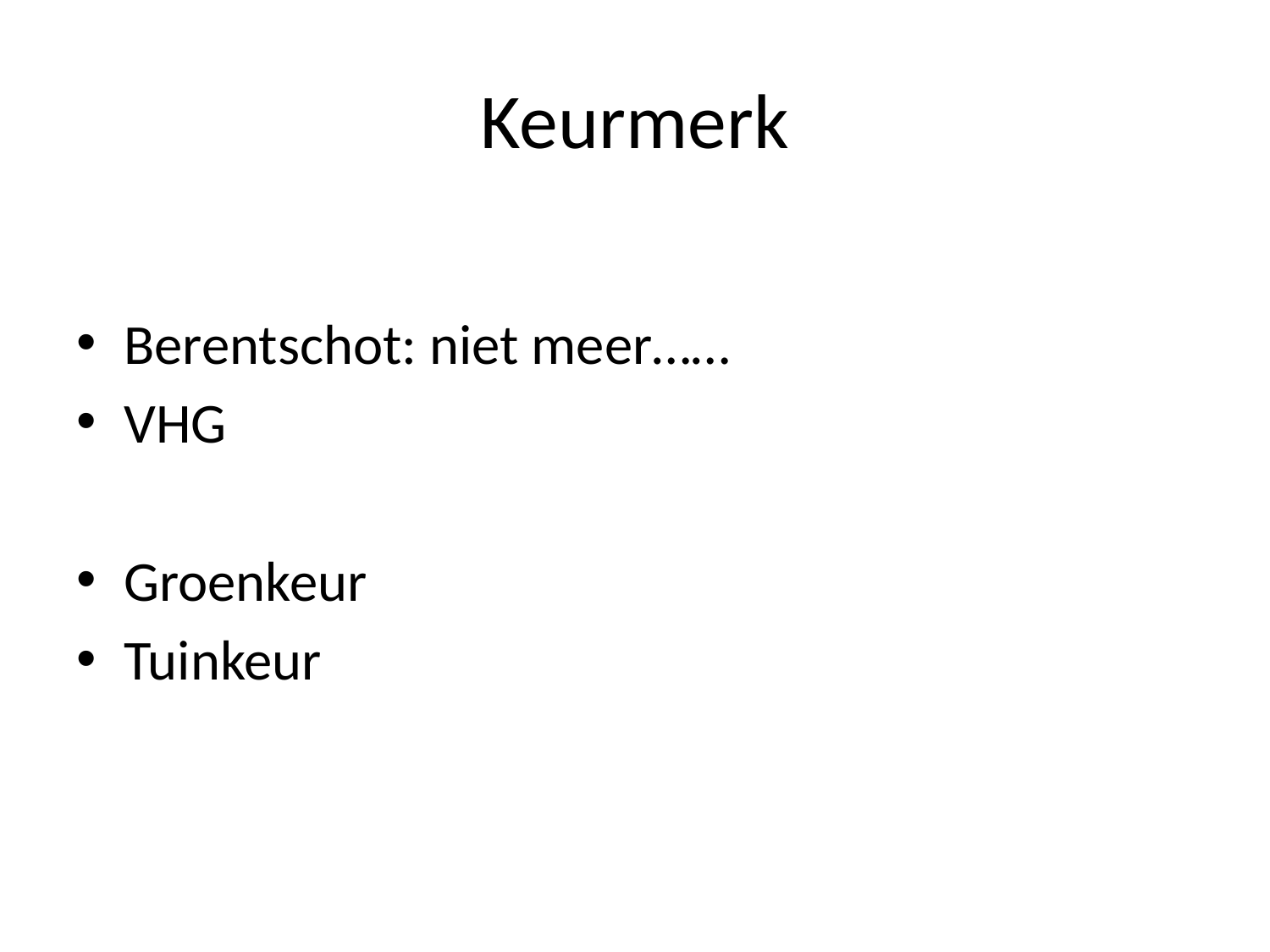

# Keurmerk

Berentschot: niet meer……
VHG

Groenkeur
Tuinkeur